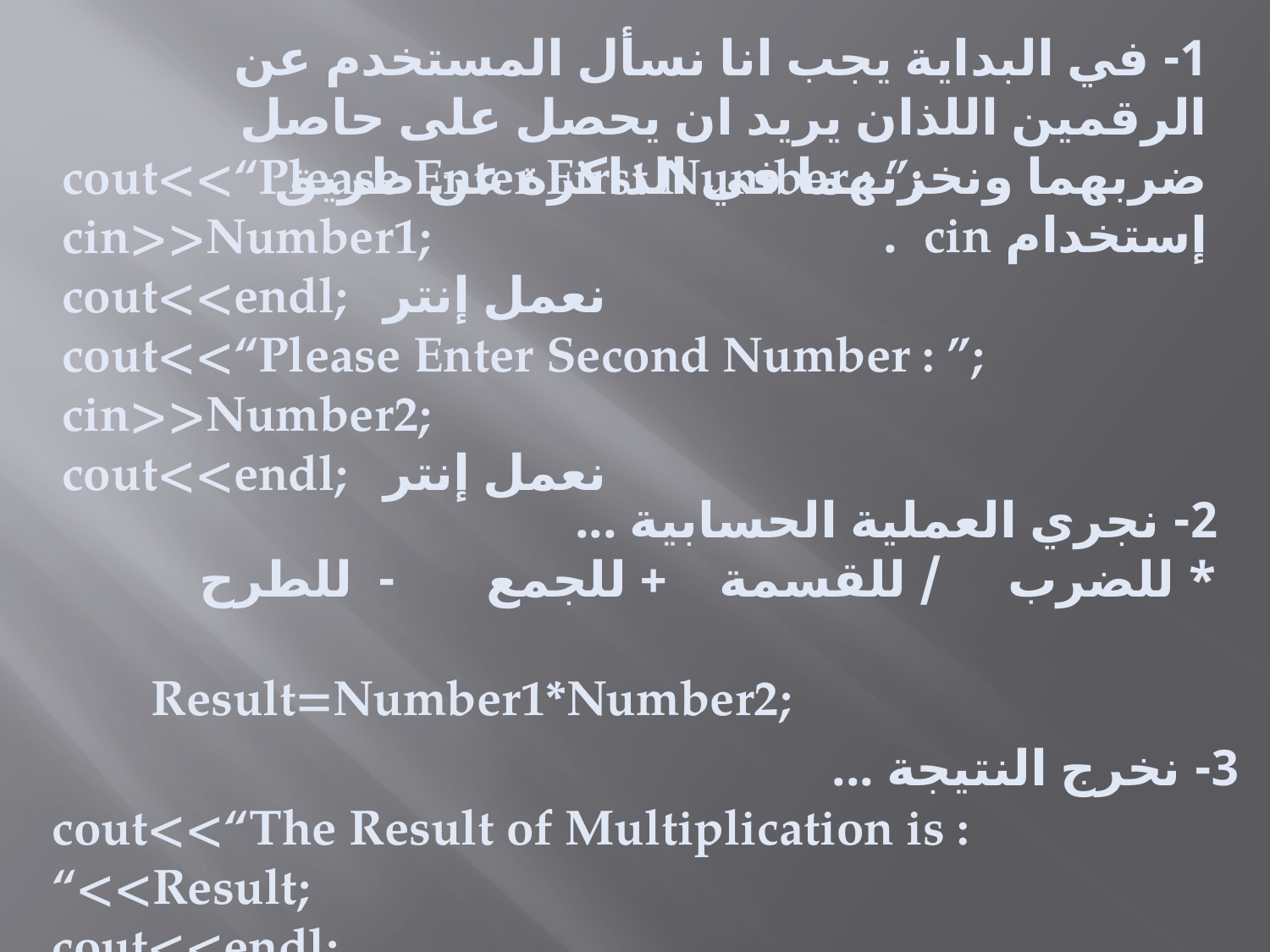

1- في البداية يجب انا نسأل المستخدم عن الرقمين اللذان يريد ان يحصل على حاصل ضربهما ونخزنهما في الذاكرة عن طريق إستخدام cin  .
cout<<“Please Enter First Number : ”;
cin>>Number1;
cout<<endl;   نعمل إنتر
cout<<“Please Enter Second Number : ”;
cin>>Number2;
cout<<endl;   نعمل إنتر
2- نجري العملية الحسابية ...
* للضرب     / للقسمة    + للجمع       -  للطرح

Result=Number1*Number2;
3- نخرج النتيجة ...
cout<<“The Result of Multiplication is : “<<Result;
cout<<endl;